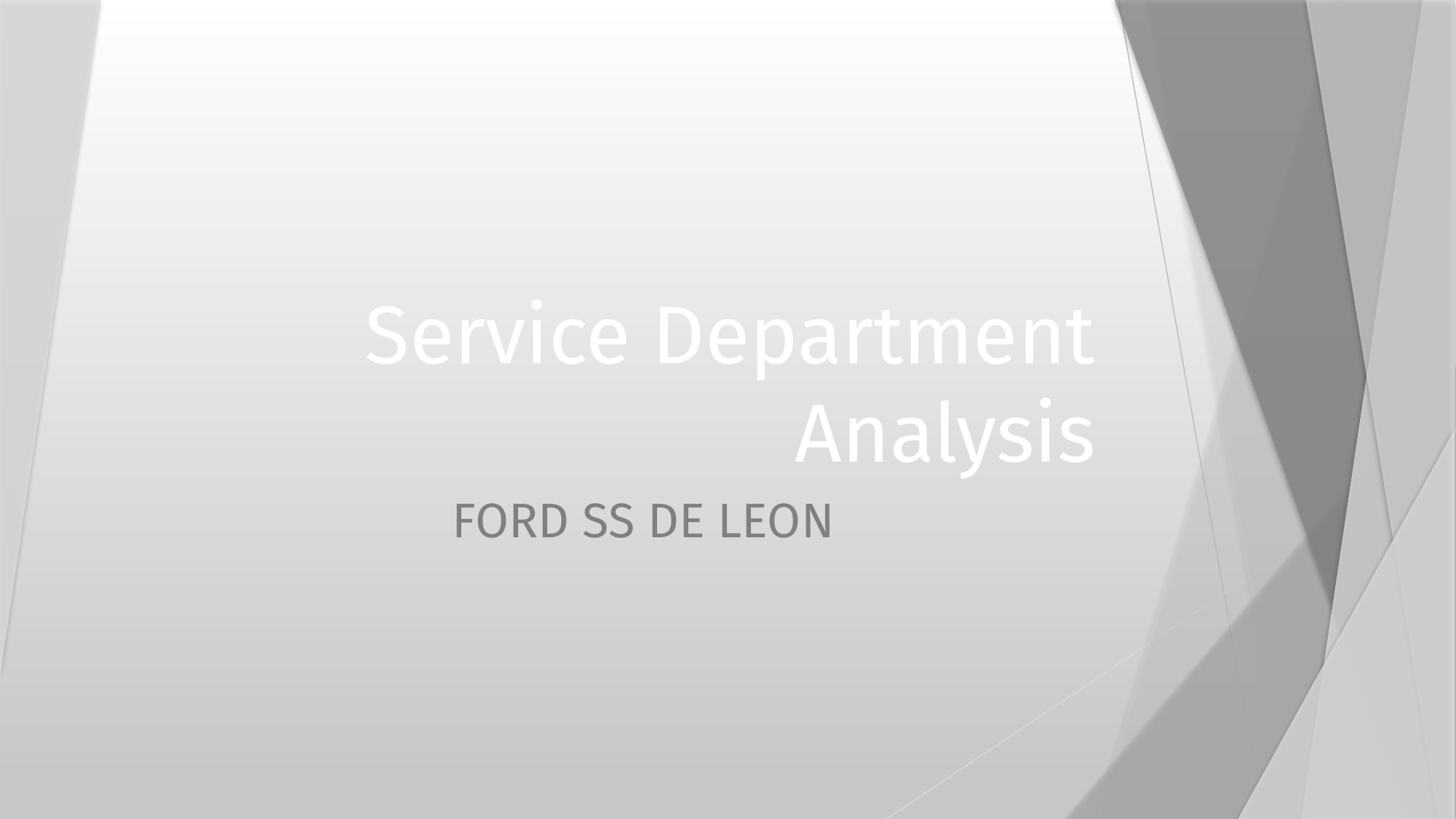

# Service Department Analysis
FORD SS DE LEON